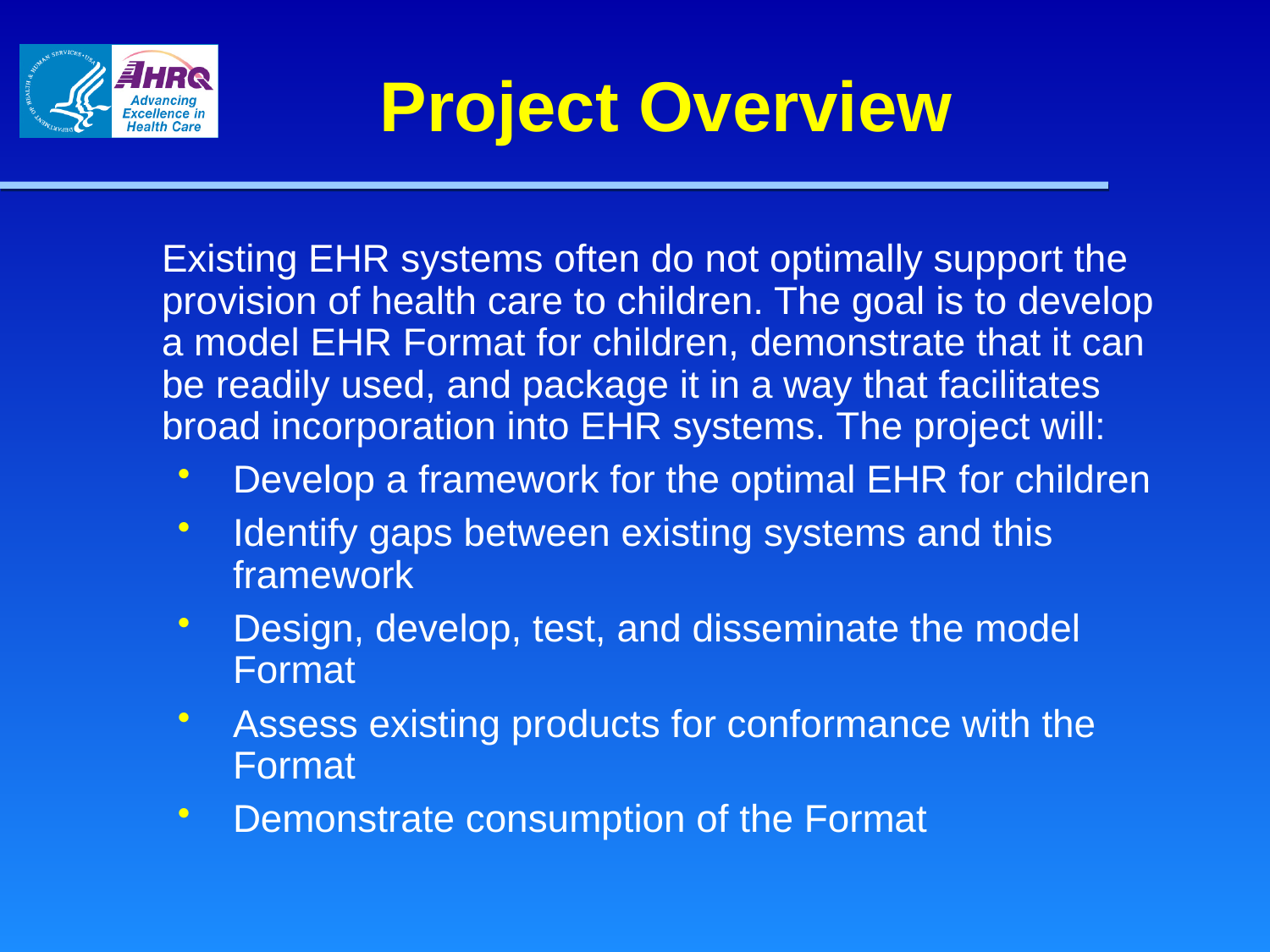

# Project Overview
	Existing EHR systems often do not optimally support the provision of health care to children. The goal is to develop a model EHR Format for children, demonstrate that it can be readily used, and package it in a way that facilitates broad incorporation into EHR systems. The project will:
Develop a framework for the optimal EHR for children
Identify gaps between existing systems and this framework
Design, develop, test, and disseminate the model Format
Assess existing products for conformance with the Format
Demonstrate consumption of the Format